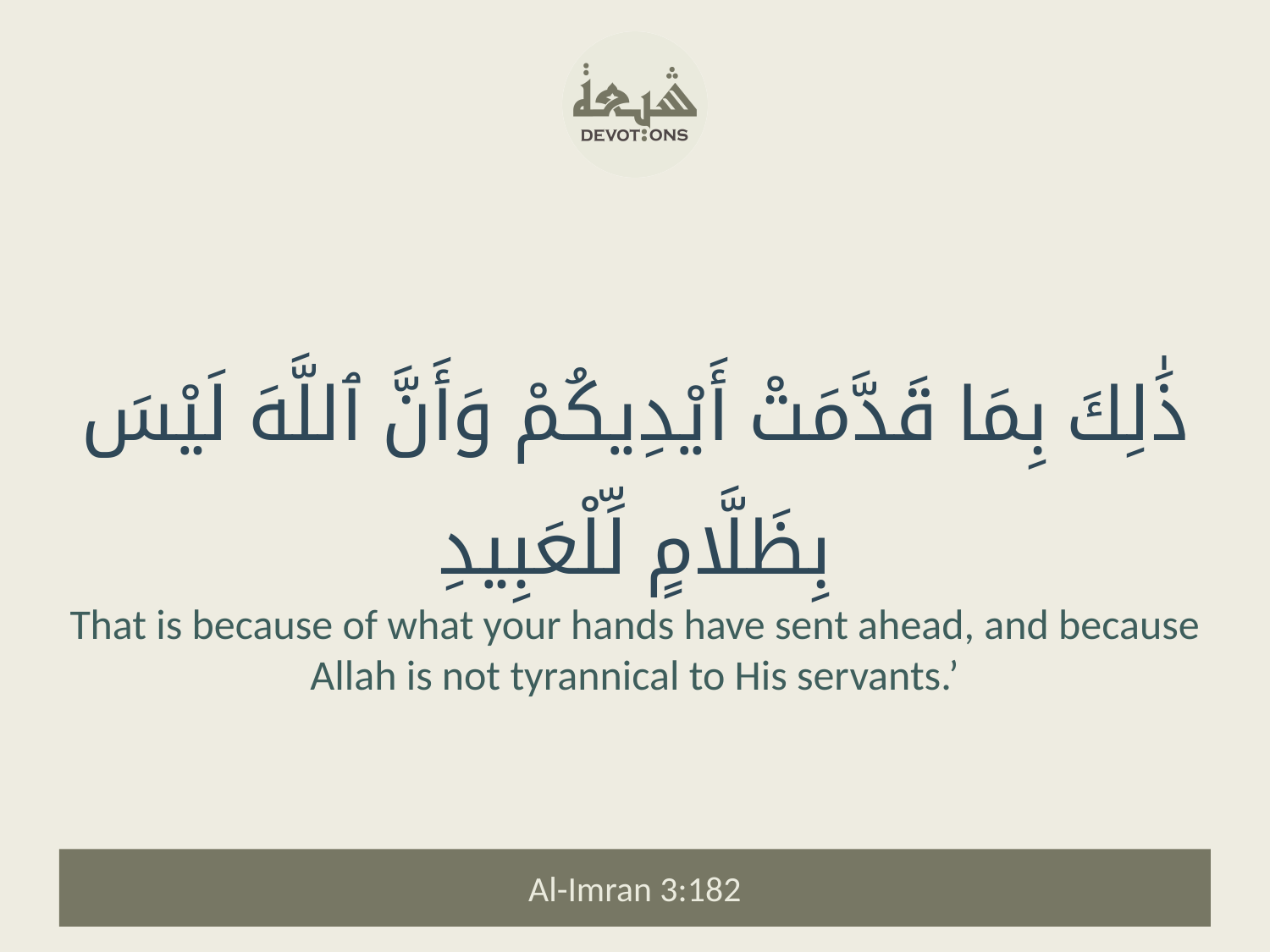

ذَٰلِكَ بِمَا قَدَّمَتْ أَيْدِيكُمْ وَأَنَّ ٱللَّهَ لَيْسَ بِظَلَّامٍ لِّلْعَبِيدِ
That is because of what your hands have sent ahead, and because Allah is not tyrannical to His servants.’
Al-Imran 3:182